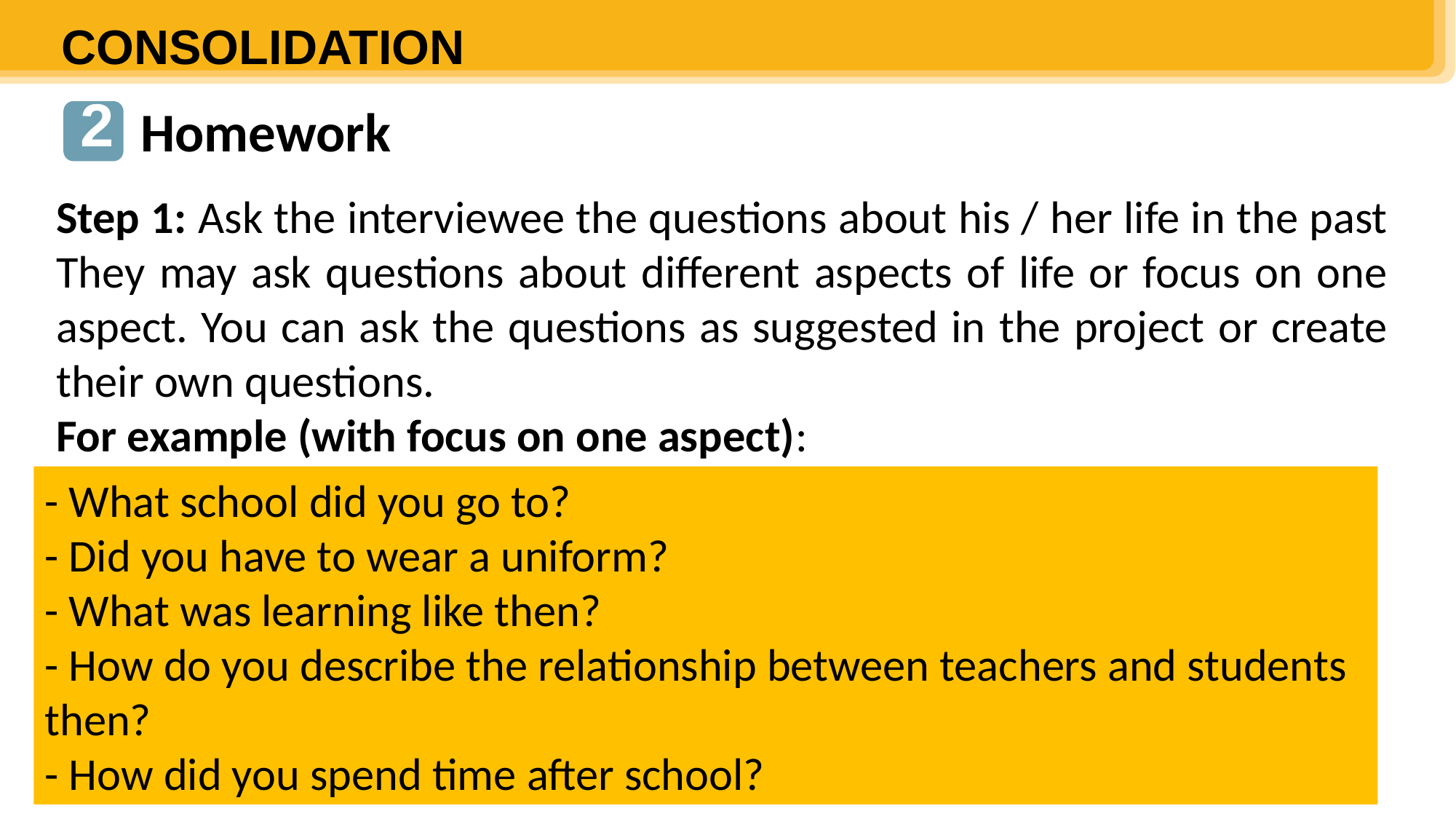

CONSOLIDATION
2
Homework

Step 1: Ask the interviewee the questions about his / her life in the past They may ask questions about different aspects of life or focus on one aspect. You can ask the questions as suggested in the project or create their own questions.
For example (with focus on one aspect):
- What school did you go to?
- Did you have to wear a uniform?
- What was learning like then?
- How do you describe the relationship between teachers and students then?
- How did you spend time after school?
| Family member | Questions | Answers |
| --- | --- | --- |
|  | What school did you goto? |  |
|  | Did you have to wear a uniform? |  |
|  | What was learning like then? |  |
|  | How do you describe therelationship between teachers and students then? |  |
|  | How did you spend time after school? |  |